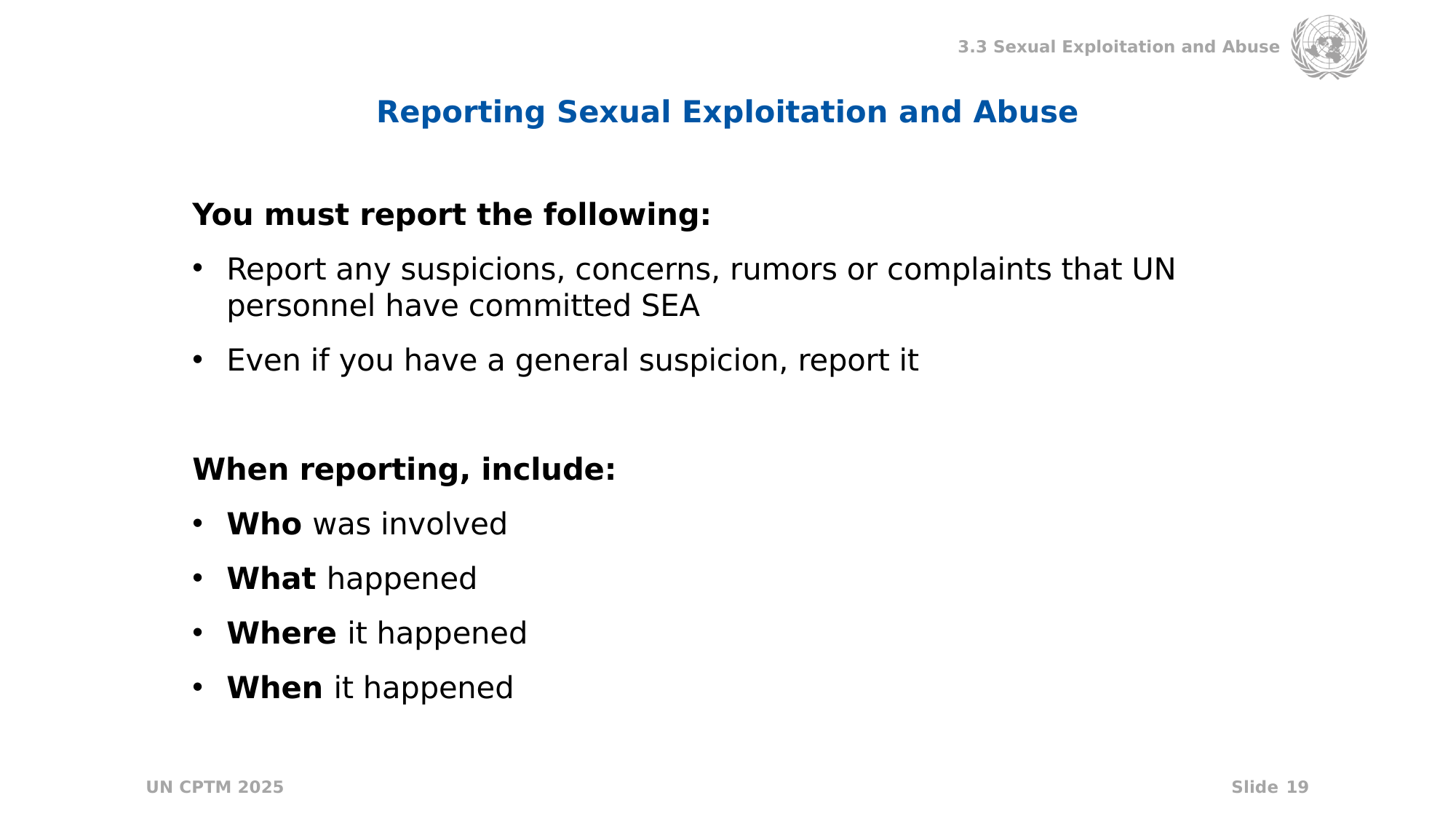

Reporting Sexual Exploitation and Abuse
You must report the following:
Report any suspicions, concerns, rumors or complaints that UN personnel have committed SEA
Even if you have a general suspicion, report it

When reporting, include:
Who was involved
What happened
Where it happened
When it happened